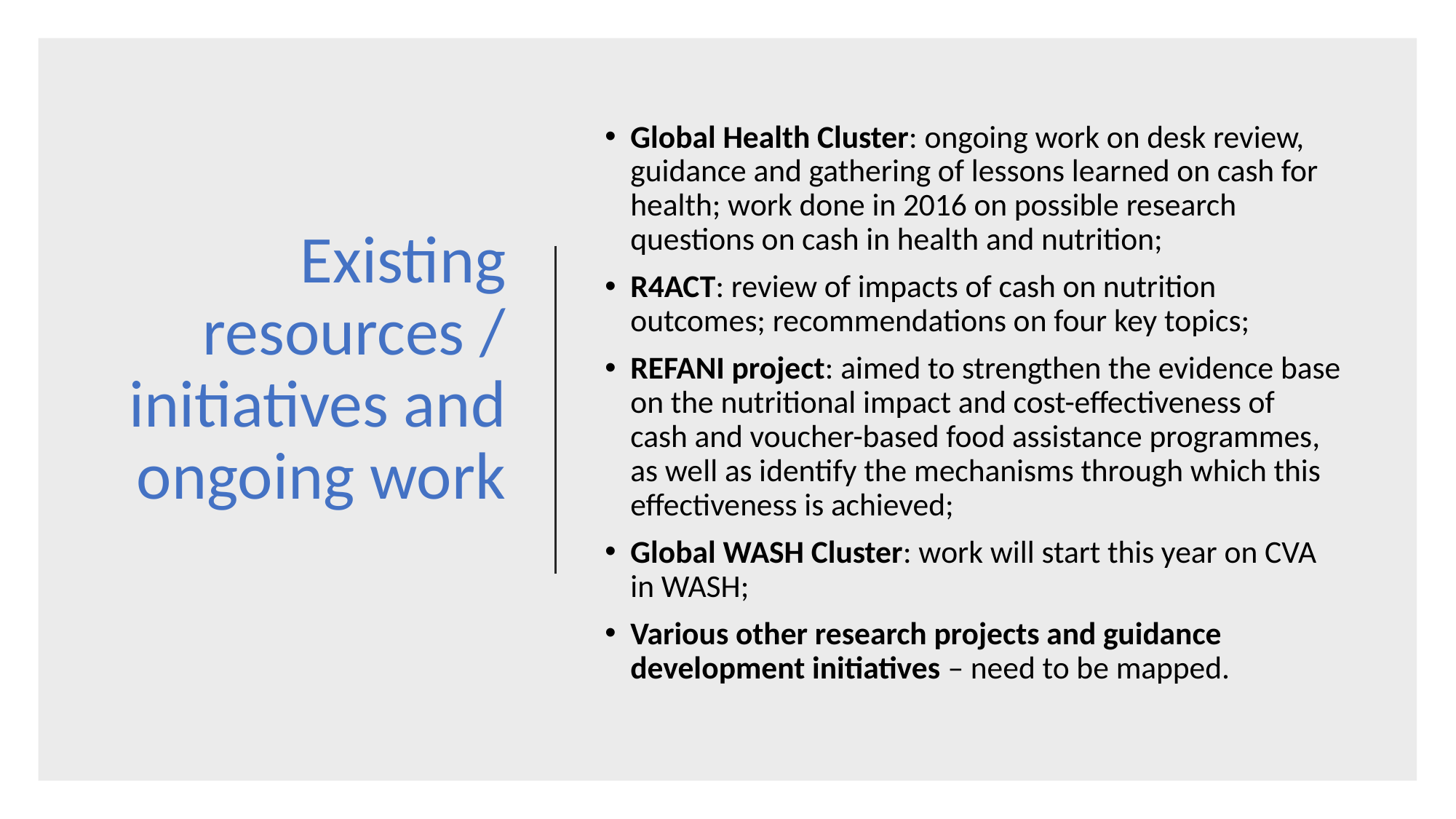

# Existing resources / initiatives and ongoing work
Global Health Cluster: ongoing work on desk review, guidance and gathering of lessons learned on cash for health; work done in 2016 on possible research questions on cash in health and nutrition;
R4ACT: review of impacts of cash on nutrition outcomes; recommendations on four key topics;
REFANI project: aimed to strengthen the evidence base on the nutritional impact and cost-effectiveness of cash and voucher-based food assistance programmes, as well as identify the mechanisms through which this effectiveness is achieved;
Global WASH Cluster: work will start this year on CVA in WASH;
Various other research projects and guidance development initiatives – need to be mapped.